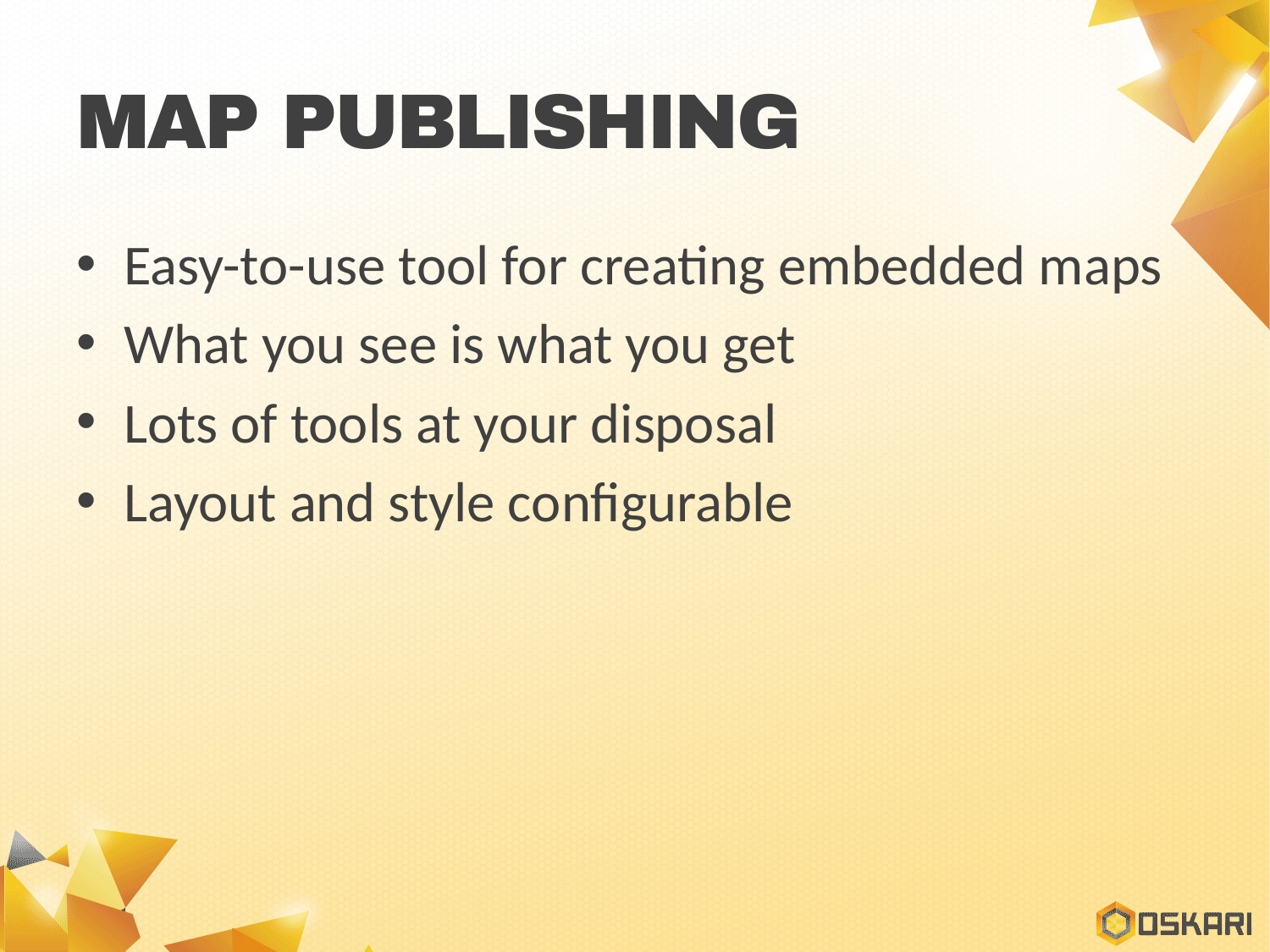

# Map publishing
Easy-to-use tool for creating embedded maps
What you see is what you get
Lots of tools at your disposal
Layout and style configurable